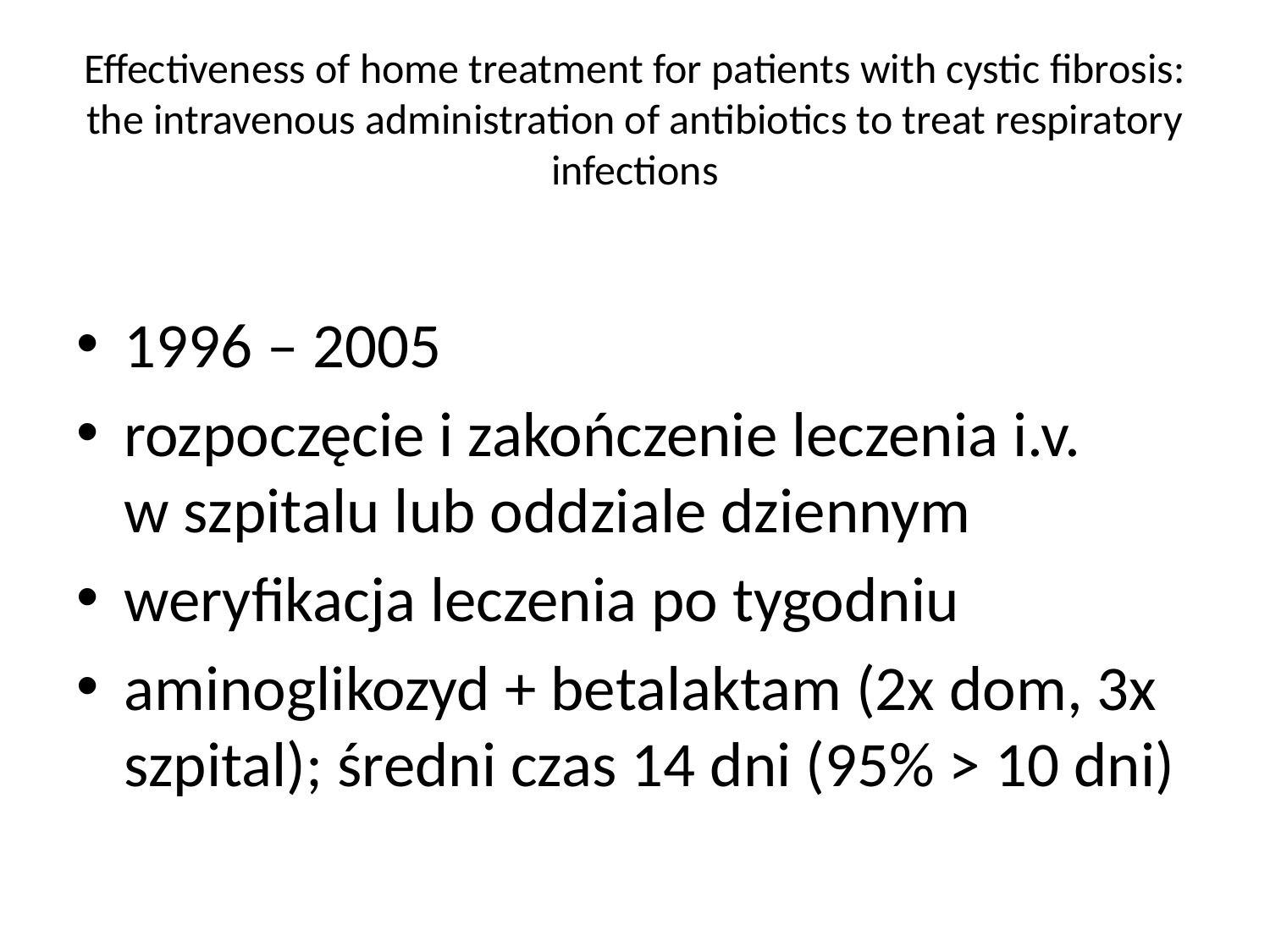

# Effectiveness of home treatment for patients with cystic fibrosis: the intravenous administration of antibiotics to treat respiratory infections
1996 – 2005
rozpoczęcie i zakończenie leczenia i.v.
w szpitalu lub oddziale dziennym
weryfikacja leczenia po tygodniu
aminoglikozyd + betalaktam (2x dom, 3x szpital); średni czas 14 dni (95% > 10 dni)